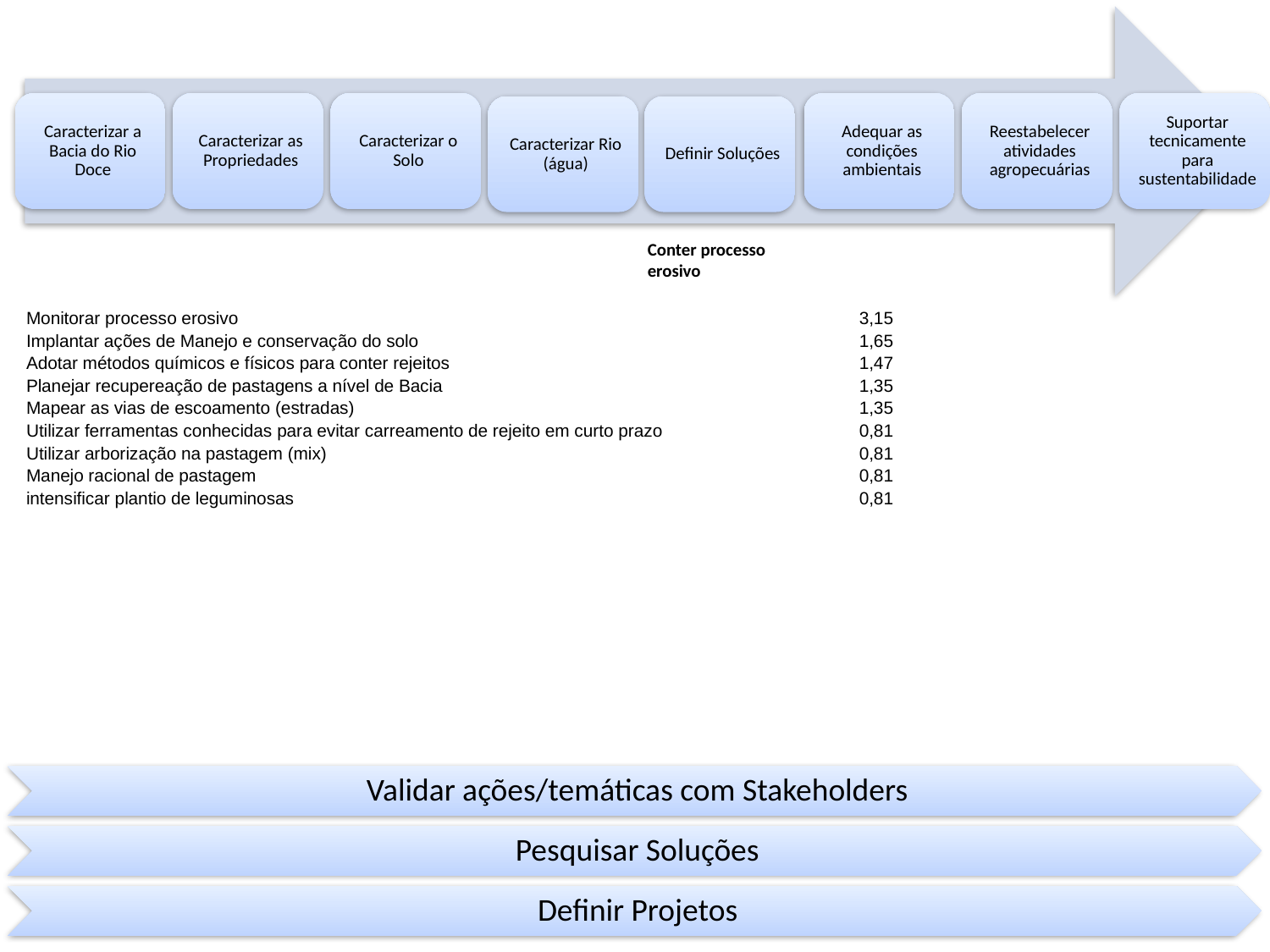

Caracterizar a Bacia do Rio Doce
Caracterizar as Propriedades
Caracterizar o Solo
Definir Soluções
Caracterizar Rio (água)
Adequar as condições ambientais
Reestabelecer atividades agropecuárias
Suportar tecnicamente para sustentabilidade
Conter processo erosivo
| Monitorar processo erosivo | 3,15 |
| --- | --- |
| Implantar ações de Manejo e conservação do solo | 1,65 |
| Adotar métodos químicos e físicos para conter rejeitos | 1,47 |
| Planejar recupereação de pastagens a nível de Bacia | 1,35 |
| Mapear as vias de escoamento (estradas) | 1,35 |
| Utilizar ferramentas conhecidas para evitar carreamento de rejeito em curto prazo | 0,81 |
| Utilizar arborização na pastagem (mix) | 0,81 |
| Manejo racional de pastagem | 0,81 |
| intensificar plantio de leguminosas | 0,81 |
Validar ações/temáticas com Stakeholders
Pesquisar Soluções
Definir Projetos